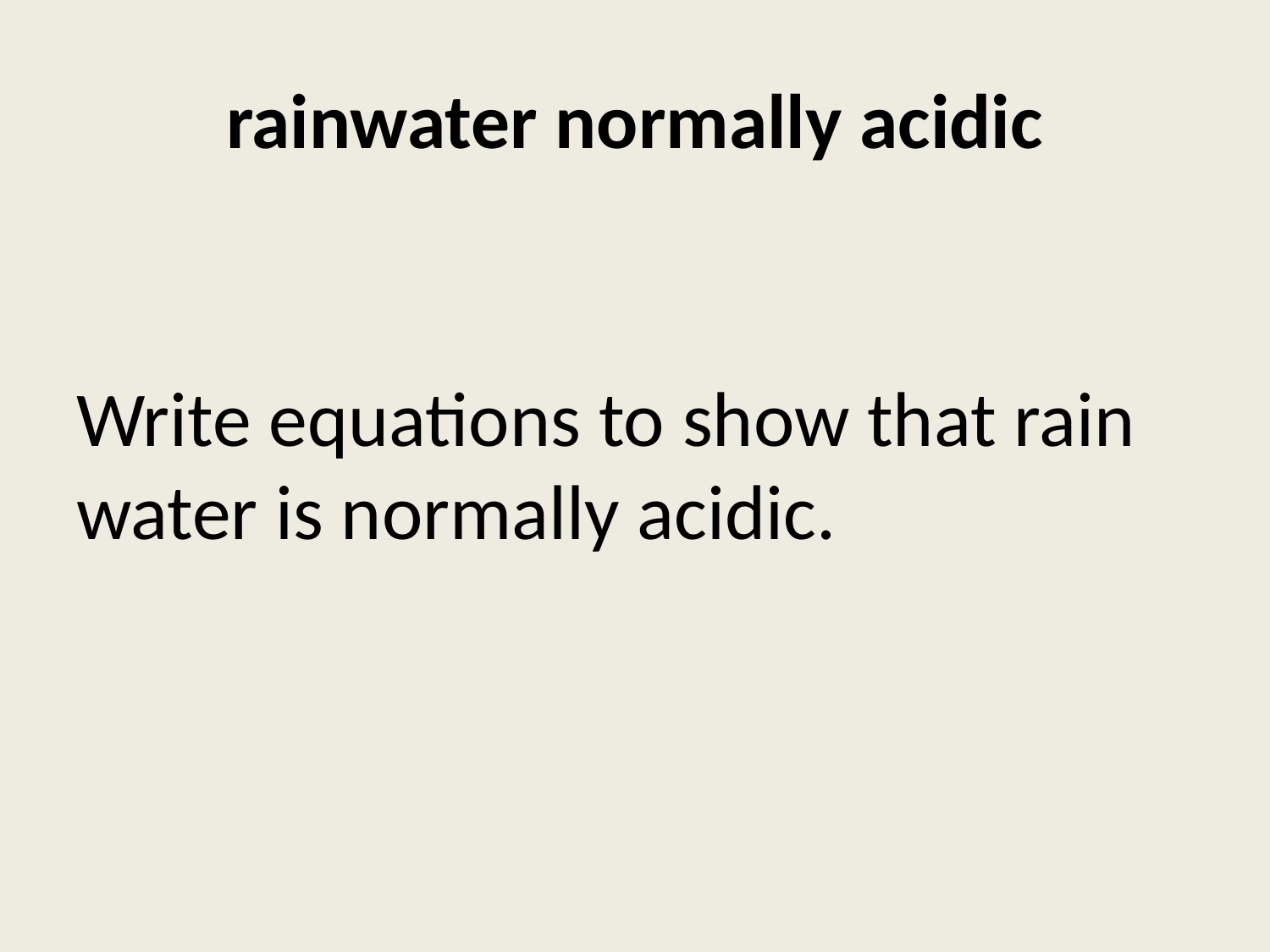

# rainwater normally acidic
Write equations to show that rain water is normally acidic.